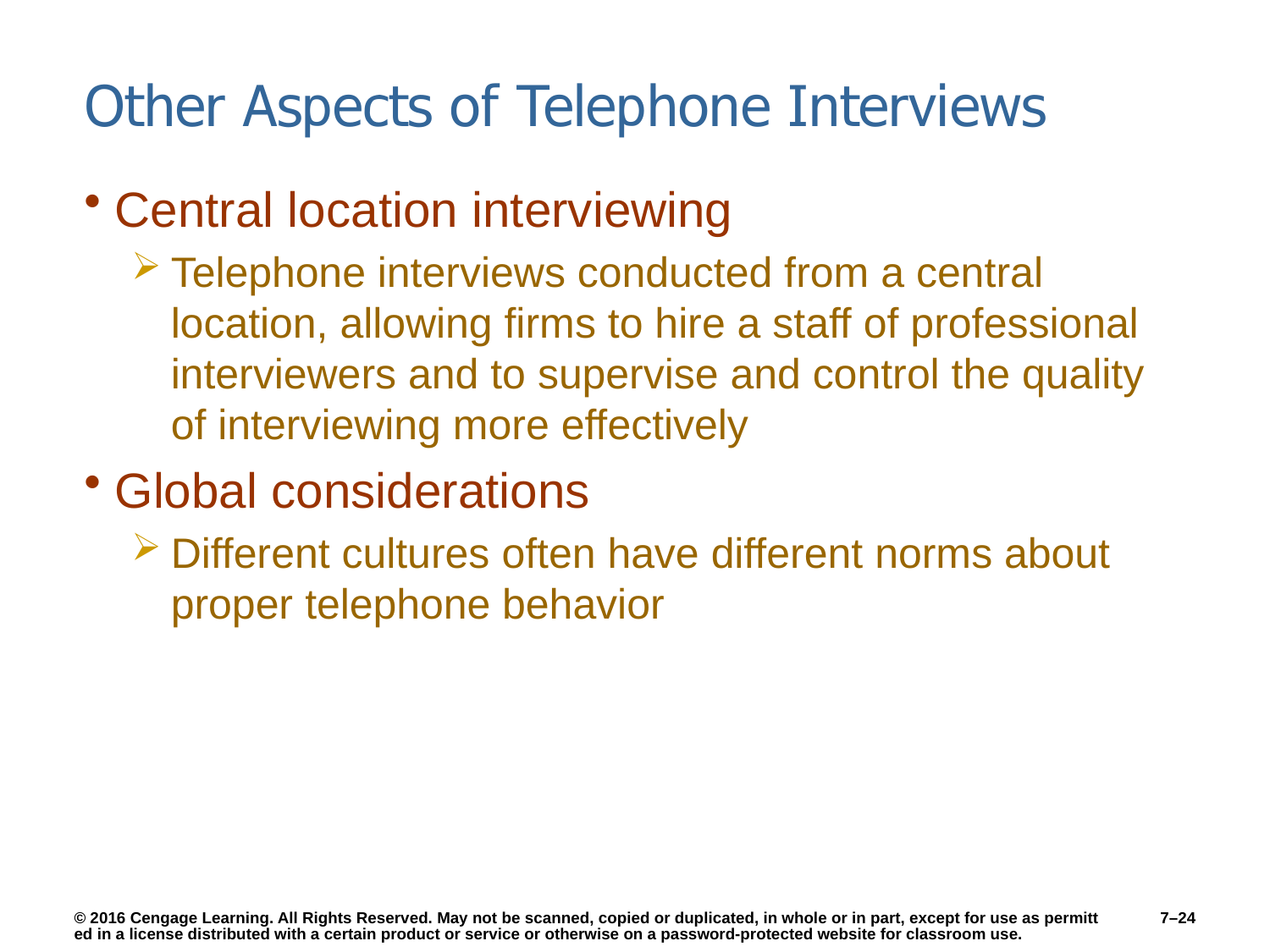

# Other Aspects of Telephone Interviews
Central location interviewing
Telephone interviews conducted from a central location, allowing firms to hire a staff of professional interviewers and to supervise and control the quality of interviewing more effectively
Global considerations
Different cultures often have different norms about proper telephone behavior
7–24
© 2016 Cengage Learning. All Rights Reserved. May not be scanned, copied or duplicated, in whole or in part, except for use as permitted in a license distributed with a certain product or service or otherwise on a password-protected website for classroom use.